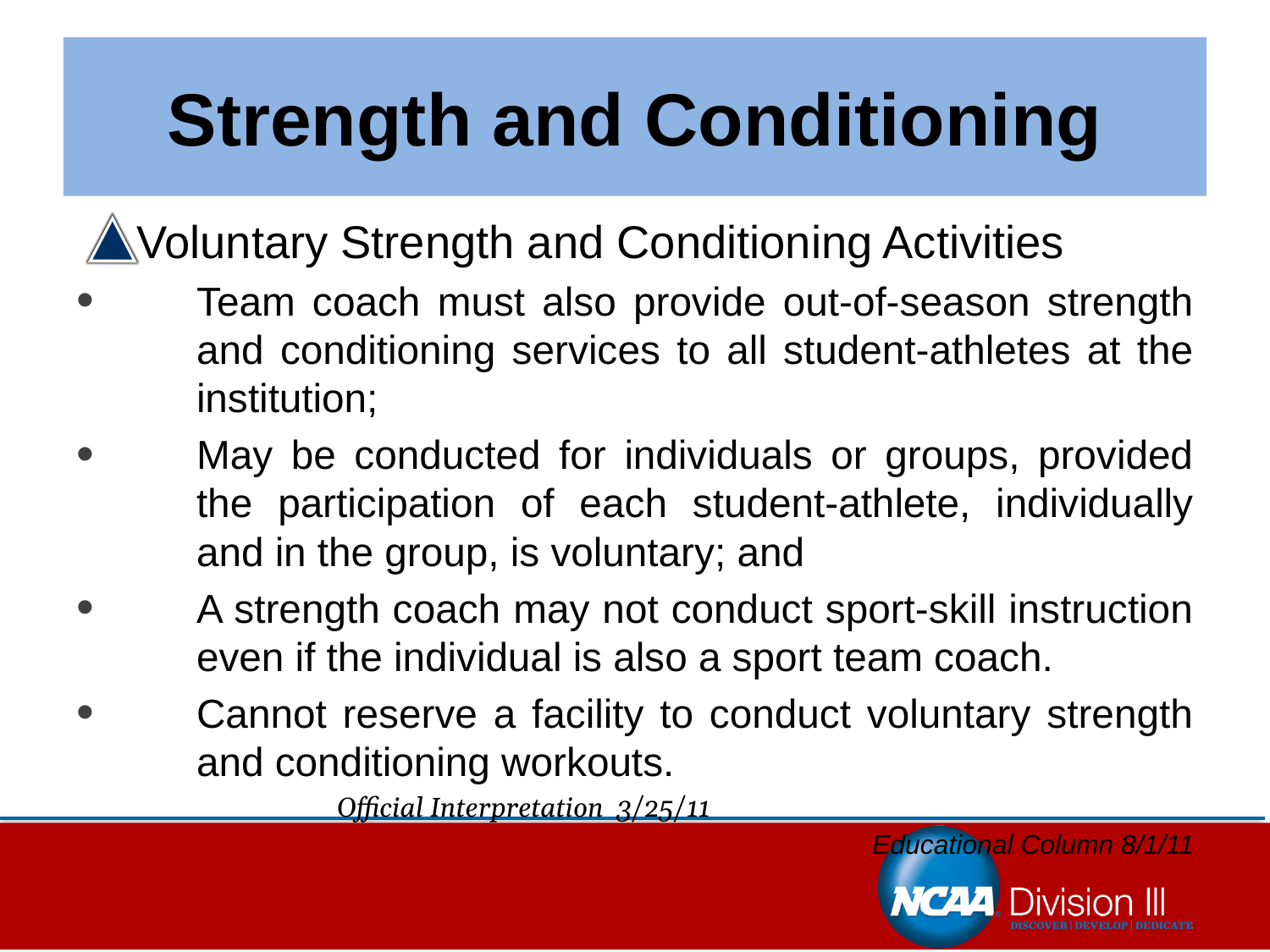

Strength and Conditioning
Voluntary Strength and Conditioning Activities
Team coach must also provide out-of-season strength and conditioning services to all student-athletes at the institution;
May be conducted for individuals or groups, provided the participation of each student-athlete, individually and in the group, is voluntary; and
A strength coach may not conduct sport-skill instruction even if the individual is also a sport team coach.
Cannot reserve a facility to conduct voluntary strength and conditioning workouts.
							   Official Interpretation  3/25/11
Educational Column 8/1/11